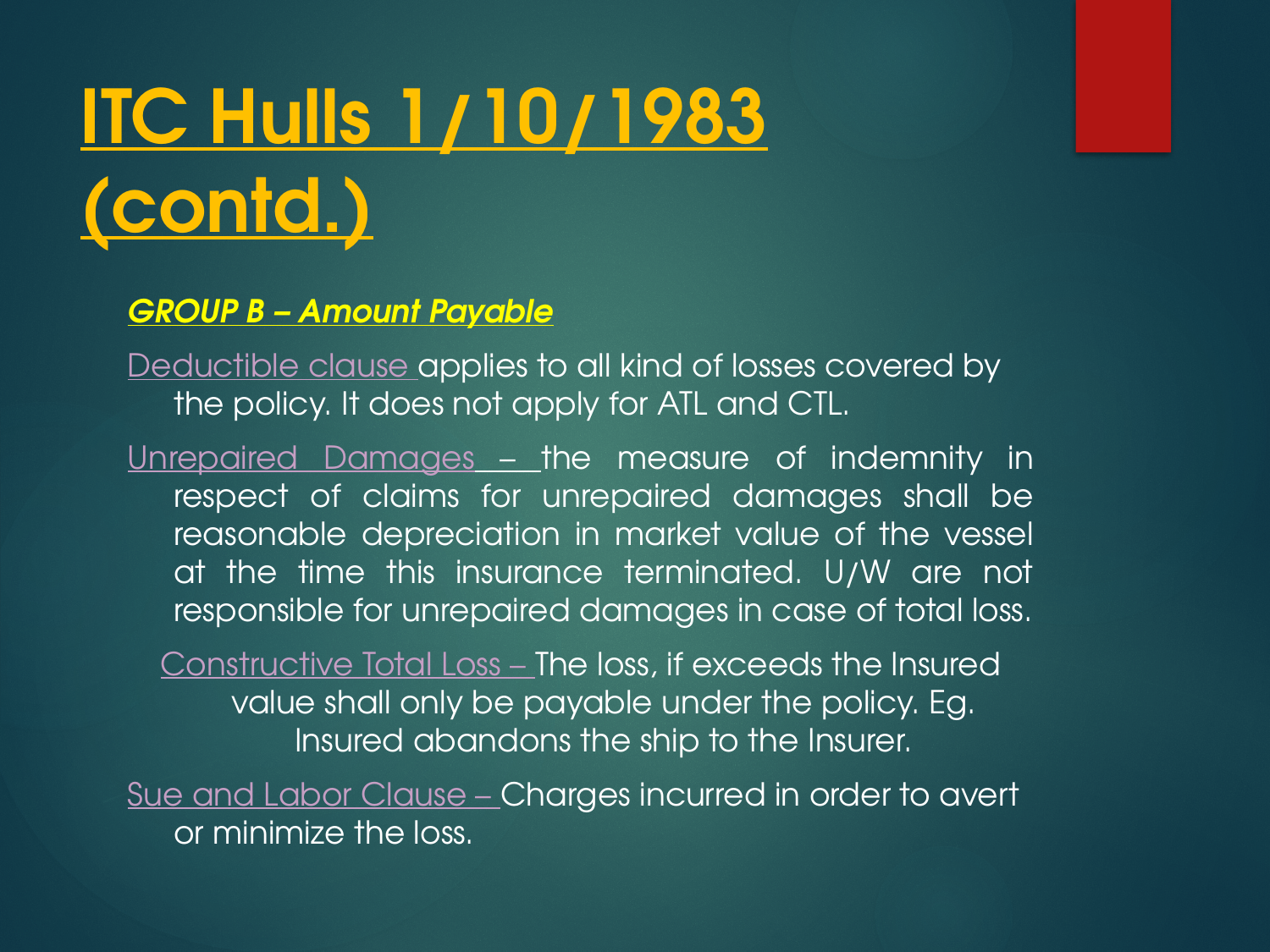

# ITC Hulls 1/10/1983 (contd.)
GROUP B – Amount Payable
Deductible clause applies to all kind of losses covered by the policy. It does not apply for ATL and CTL.
Unrepaired Damages – the measure of indemnity in respect of claims for unrepaired damages shall be reasonable depreciation in market value of the vessel at the time this insurance terminated. U/W are not responsible for unrepaired damages in case of total loss.
Constructive Total Loss – The loss, if exceeds the Insured value shall only be payable under the policy. Eg. Insured abandons the ship to the Insurer.
Sue and Labor Clause – Charges incurred in order to avert or minimize the loss.